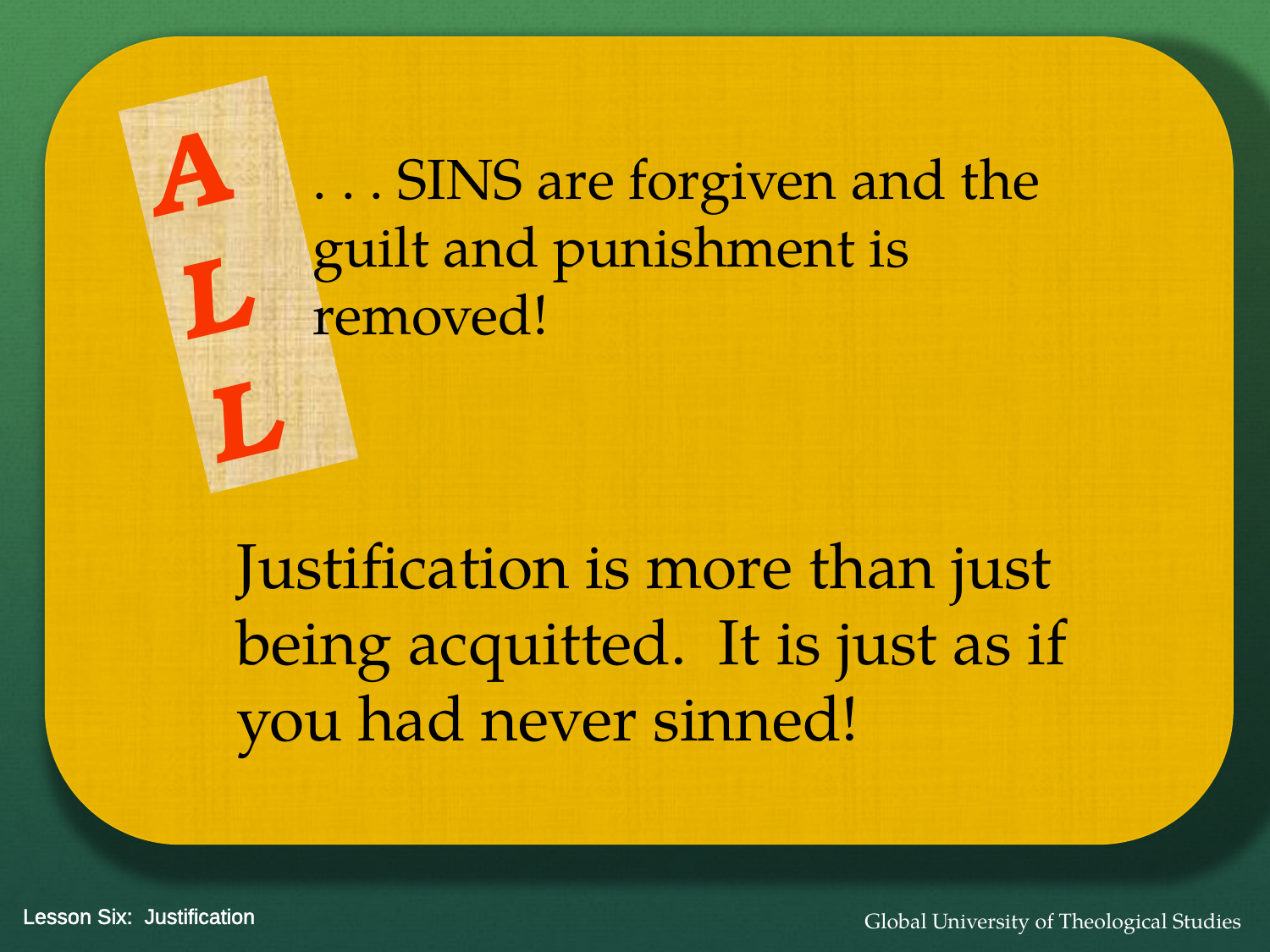

A
L
L
. . . SINS are forgiven and the guilt and punishment is removed!
Justification is more than just being acquitted.  It is just as if you had never sinned!
Global University of Theological Studies
Lesson Six:  Justification